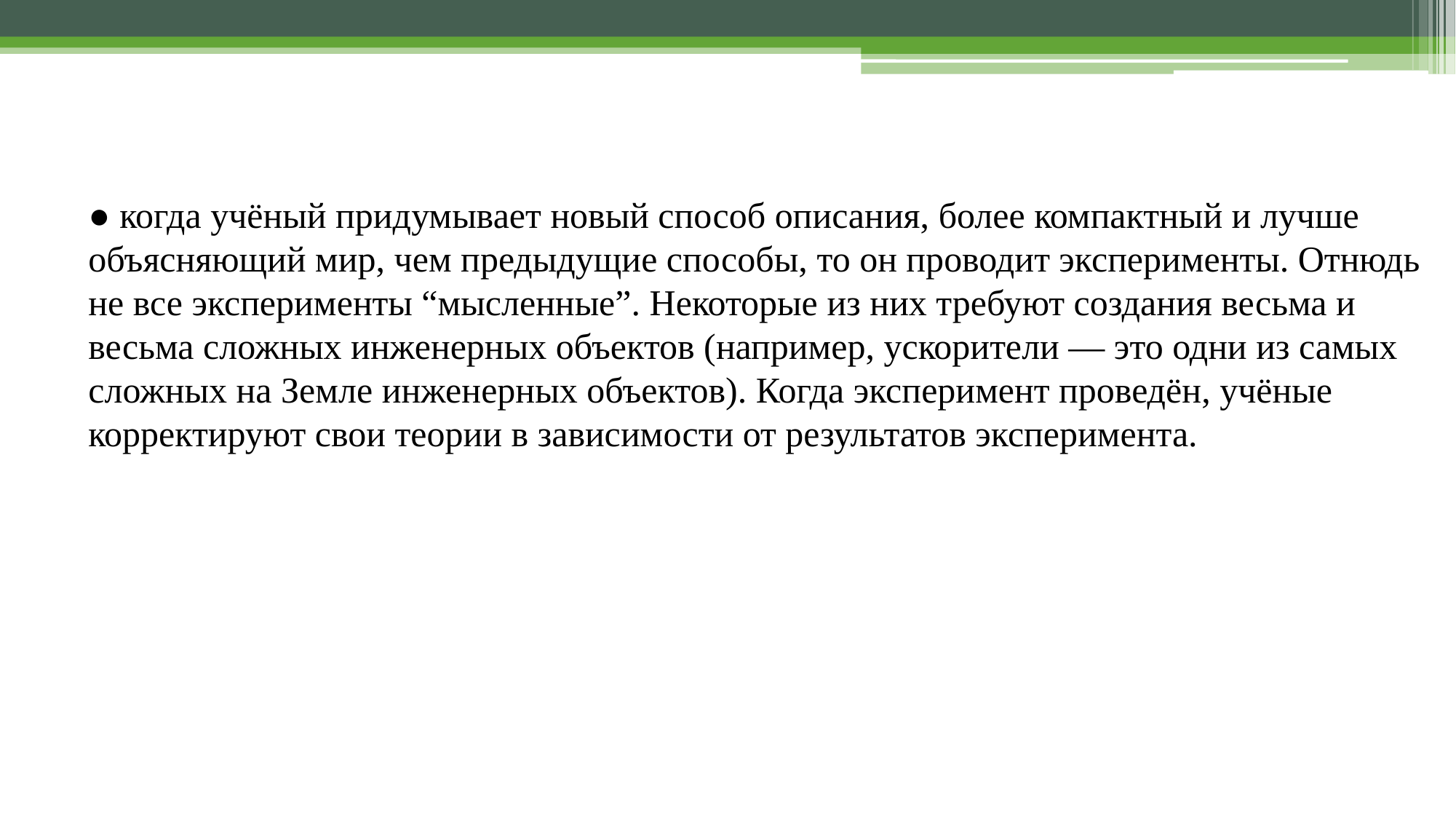

● когда учёный придумывает новый способ описания, более компактный и лучше объясняющий мир, чем предыдущие способы, то он проводит эксперименты. Отнюдь не все эксперименты “мысленные”. Некоторые из них требуют создания весьма и весьма сложных инженерных объектов (например, ускорители — это одни из самых сложных на Земле инженерных объектов). Когда эксперимент проведён, учёные корректируют свои теории в зависимости от результатов эксперимента.